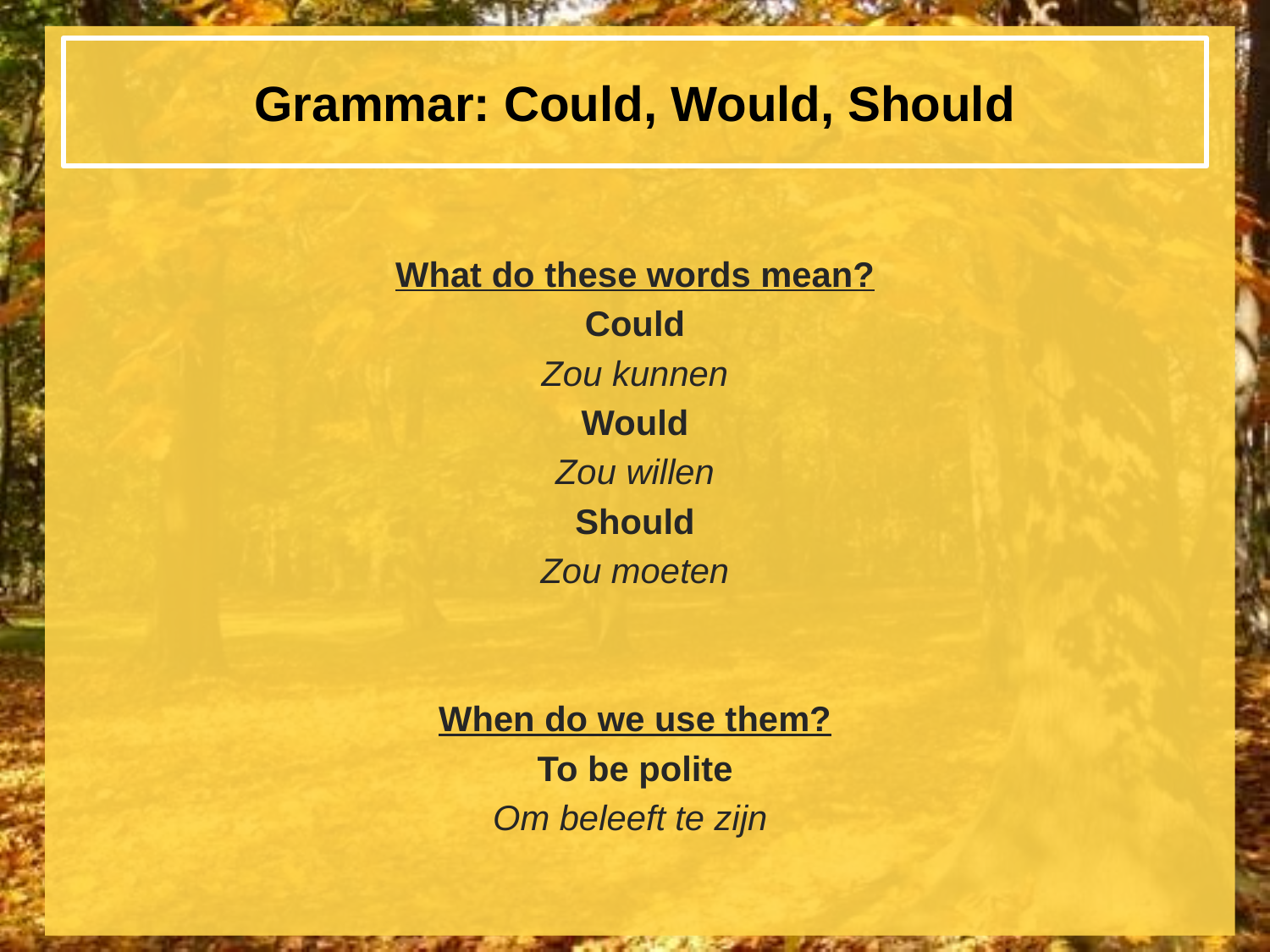

# Grammar: Could, Would, Should

What do these words mean?
Could
Zou kunnen
Would
Zou willen
Should
Zou moeten

When do we use them?
To be polite
Om beleeft te zijn